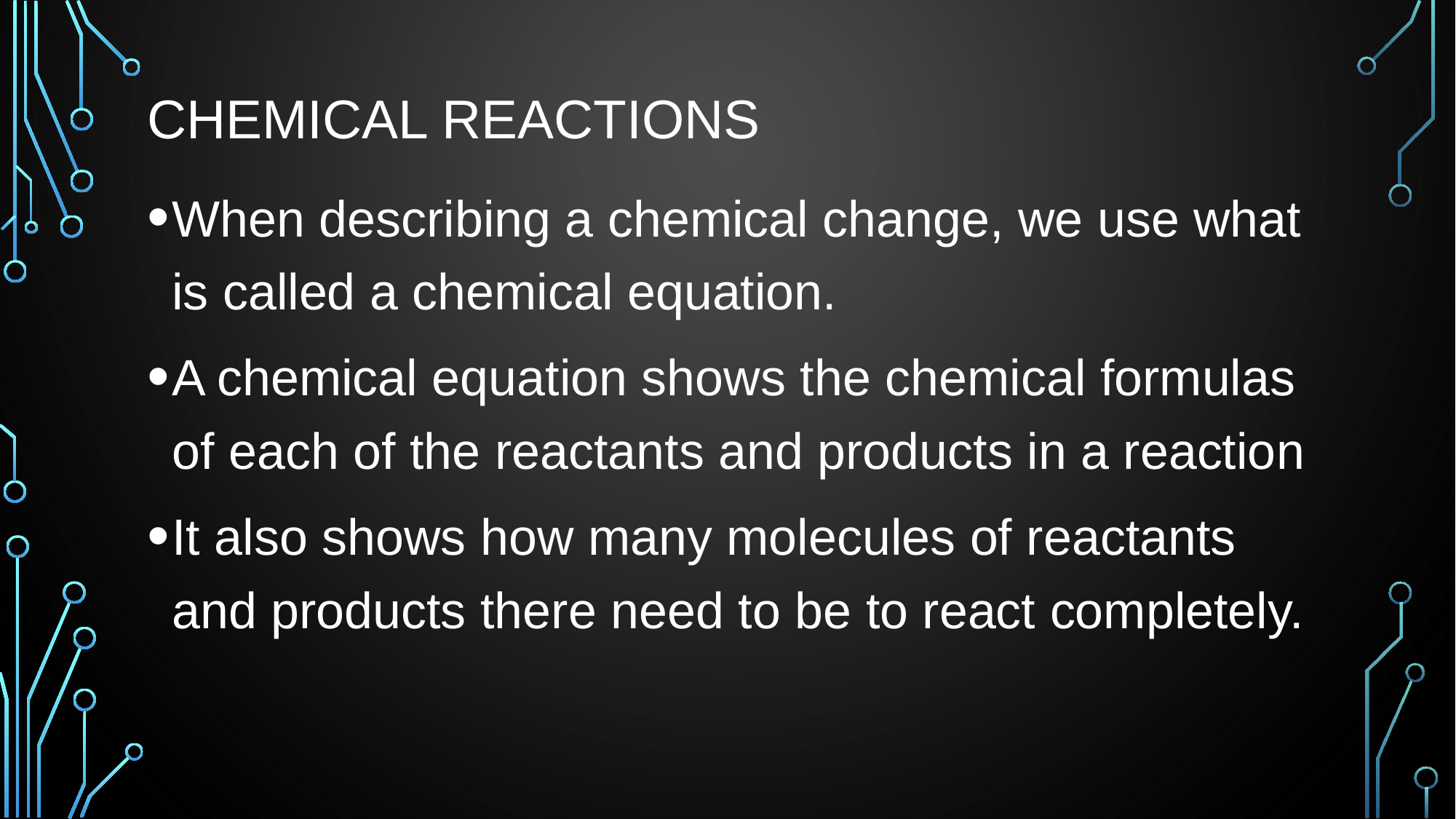

# Chemical reactions
When describing a chemical change, we use what is called a chemical equation.
A chemical equation shows the chemical formulas of each of the reactants and products in a reaction
It also shows how many molecules of reactants and products there need to be to react completely.